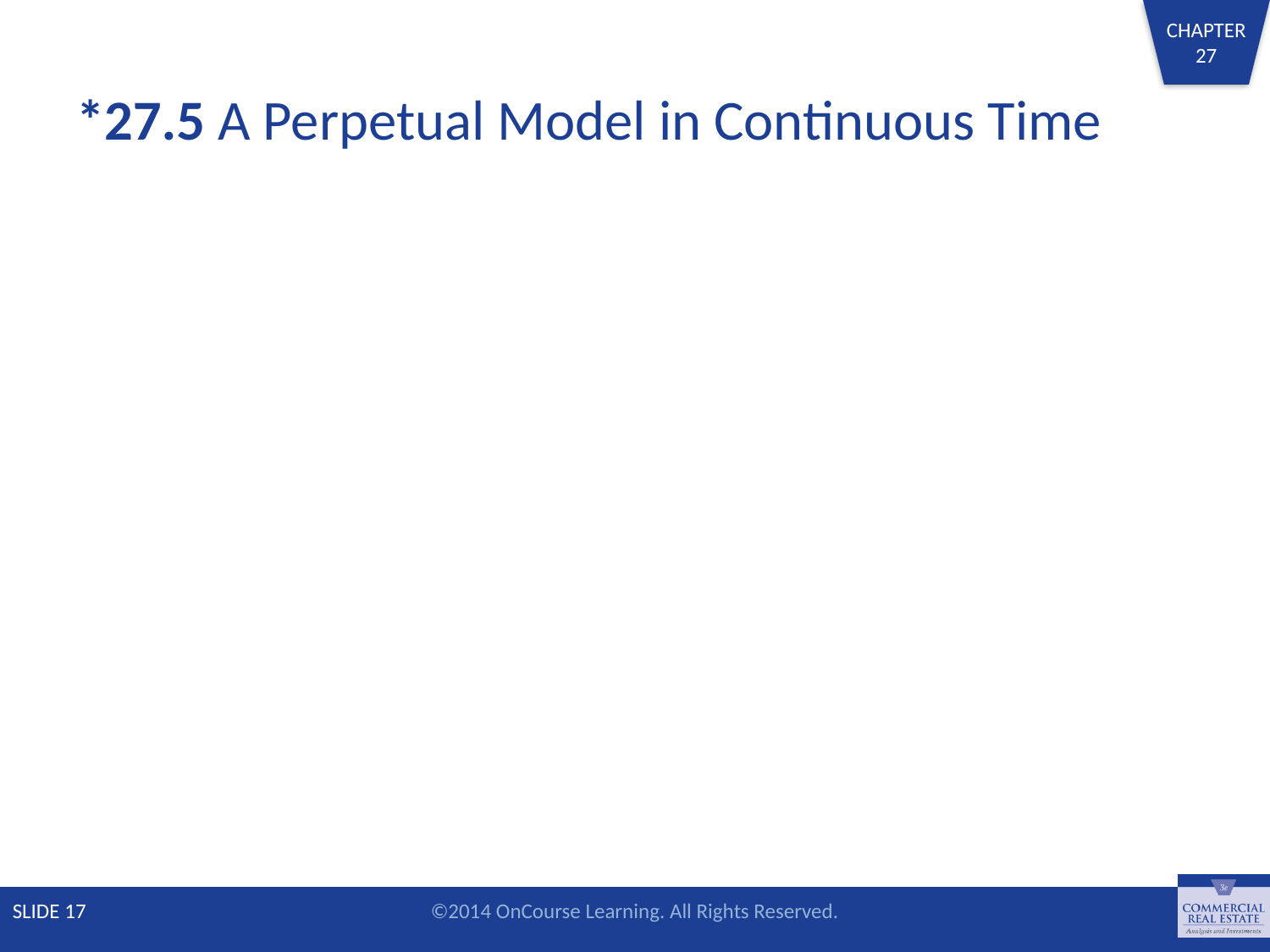

# *27.5 A Perpetual Model in Continuous Time

SLIDE 17